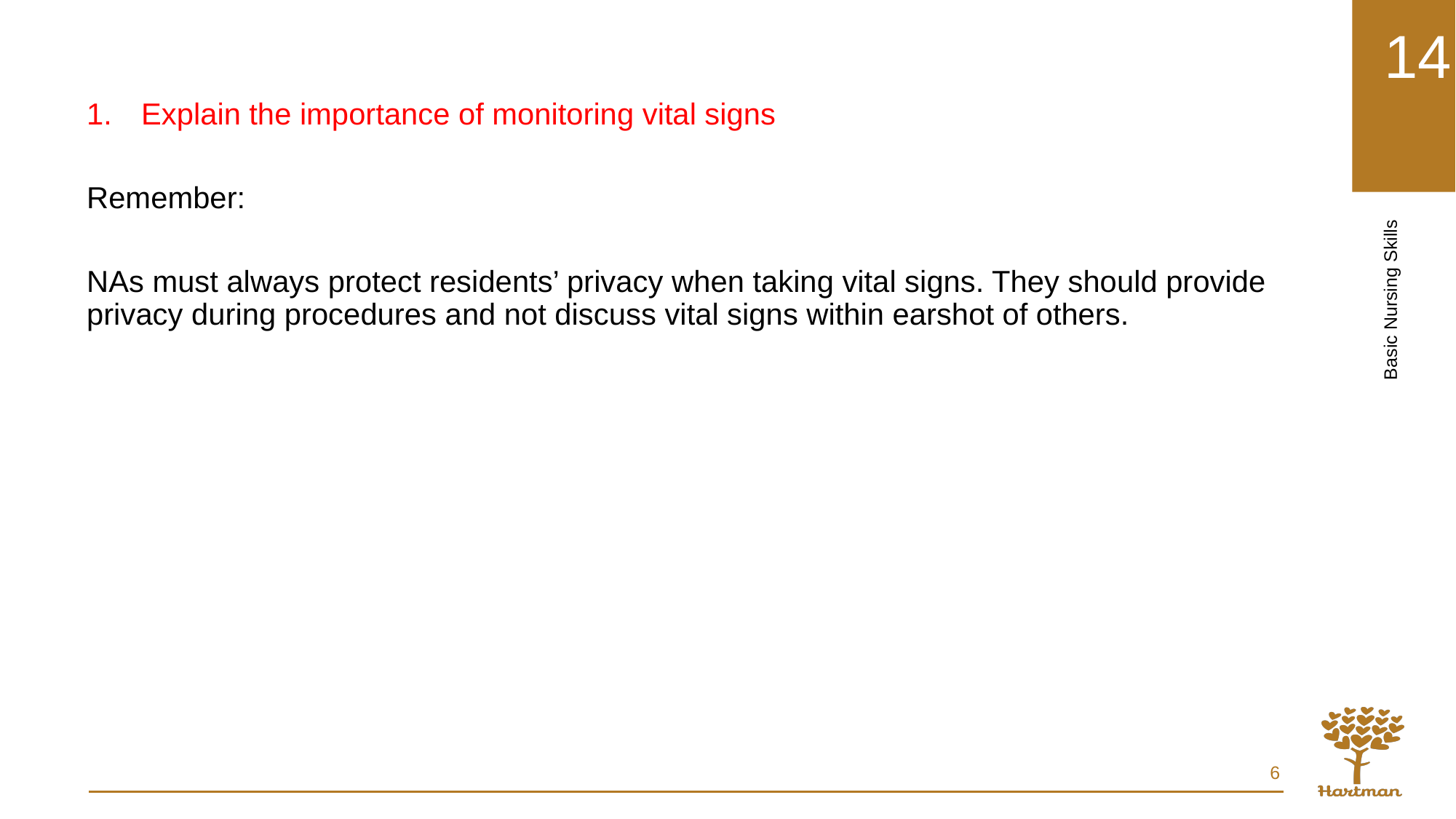

Explain the importance of monitoring vital signs

Remember:

NAs must always protect residents’ privacy when taking vital signs. They should provide privacy during procedures and not discuss vital signs within earshot of others.

6